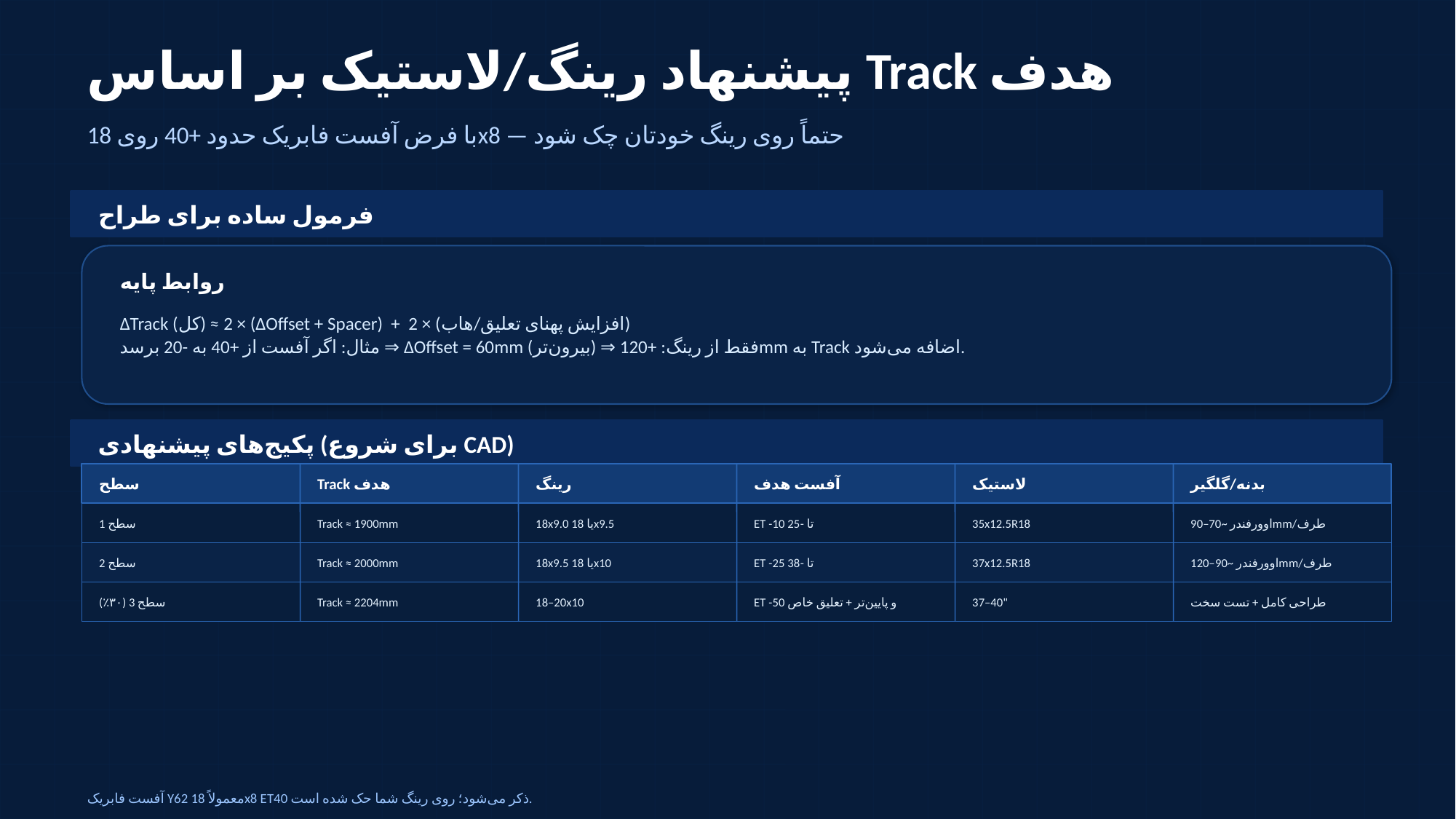

پیشنهاد رینگ/لاستیک بر اساس Track هدف

با فرض آفست فابریک حدود +40 روی 18x8 — حتماً روی رینگ خودتان چک شود

فرمول ساده برای طراح

روابط پایه

ΔTrack (کل) ≈ 2 × (ΔOffset + Spacer)  +  2 × (افزایش پهنای تعلیق/هاب)
مثال: اگر آفست از +40 به -20 برسد ⇒ ΔOffset = 60mm (بیرون‌تر) ⇒ فقط از رینگ: +120mm به Track اضافه می‌شود.

پکیج‌های پیشنهادی (برای شروع CAD)

سطح
Track هدف
رینگ
آفست هدف
لاستیک
بدنه/گلگیر

سطح 1
Track ≈ 1900mm
18x9.0 یا 18x9.5
ET -10 تا -25
35x12.5R18
اوورفندر ~70–90mm/طرف

سطح 2
Track ≈ 2000mm
18x9.5 یا 18x10
ET -25 تا -38
37x12.5R18
اوورفندر ~90–120mm/طرف

سطح 3 (۳۰٪)
Track ≈ 2204mm
18–20x10
ET -50 و پایین‌تر + تعلیق خاص
37–40"
طراحی کامل + تست سخت

آفست فابریک Y62 معمولاً 18x8 ET40 ذکر می‌شود؛ روی رینگ شما حک شده است.